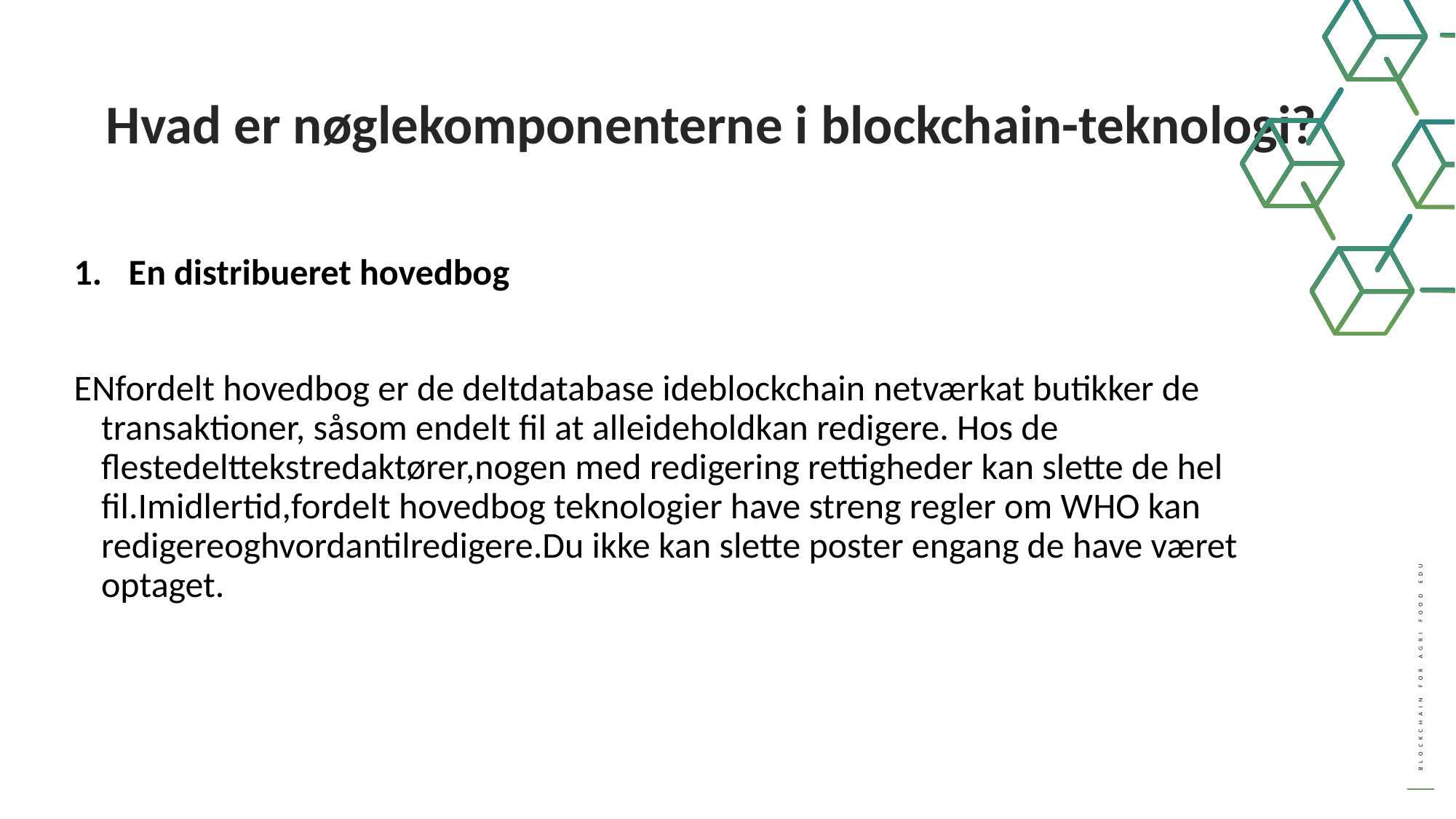

Hvad er nøglekomponenterne i blockchain-teknologi?
En distribueret hovedbog

ENfordelt hovedbog er de deltdatabase ideblockchain netværkat butikker de transaktioner, såsom endelt fil at alleideholdkan redigere. Hos de flestedelttekstredaktører,nogen med redigering rettigheder kan slette de hel fil.Imidlertid,fordelt hovedbog teknologier have streng regler om WHO kan redigereoghvordantilredigere.Du ikke kan slette poster engang de have været optaget.